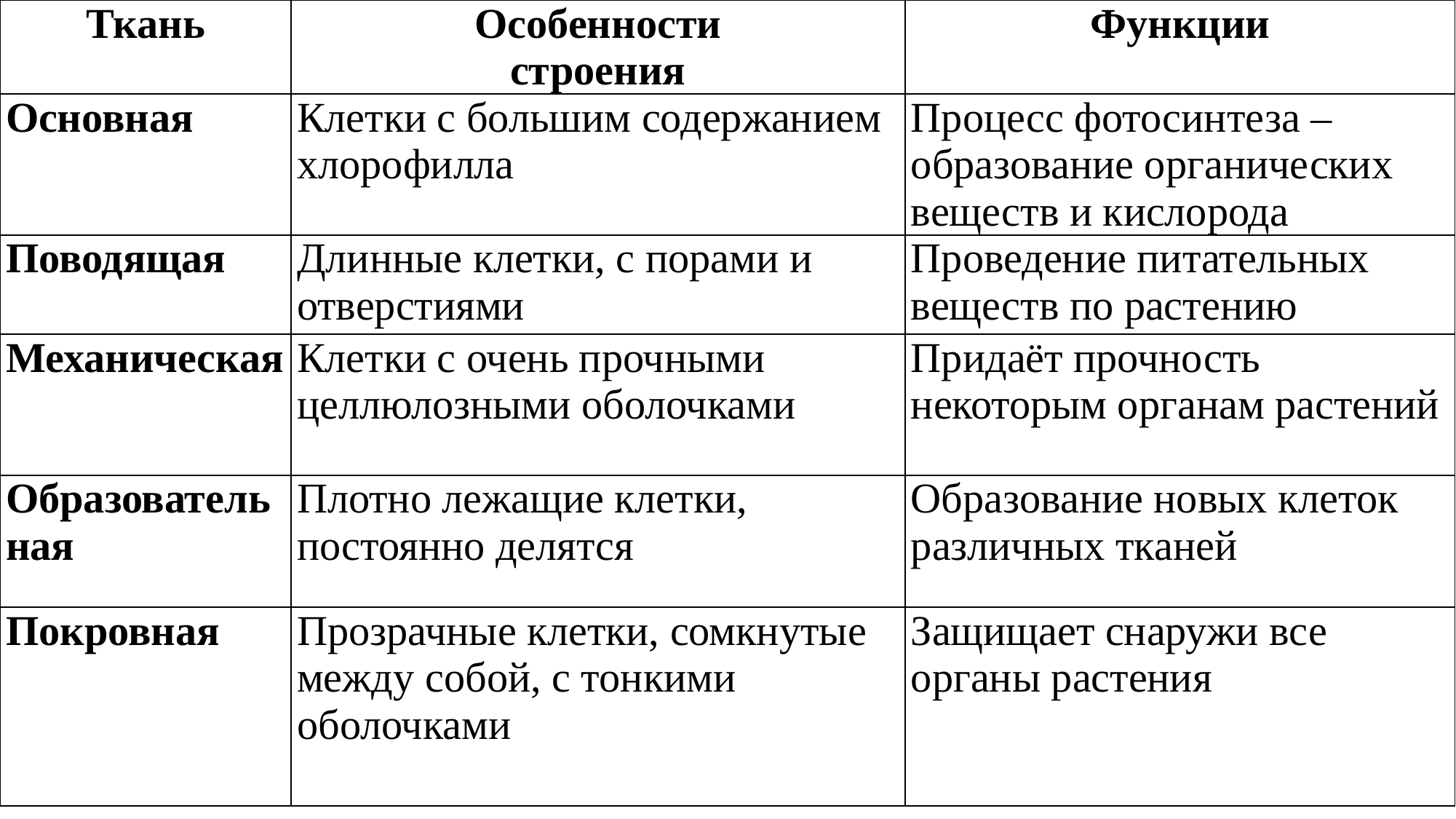

| Ткань | Особенности строения | Функции |
| --- | --- | --- |
| Основная | Клетки с большим содержанием хлорофилла | Процесс фотосинтеза – образование органических веществ и кислорода |
| Поводящая | Длинные клетки, с порами и отверстиями | Проведение питательных веществ по растению |
| Механическая | Клетки с очень прочными целлюлозными оболочками | Придаёт прочность некоторым органам растений |
| Образовательная | Плотно лежащие клетки, постоянно делятся | Образование новых клеток различных тканей |
| Покровная | Прозрачные клетки, сомкнутые между собой, с тонкими оболочками | Защищает снаружи все органы растения |